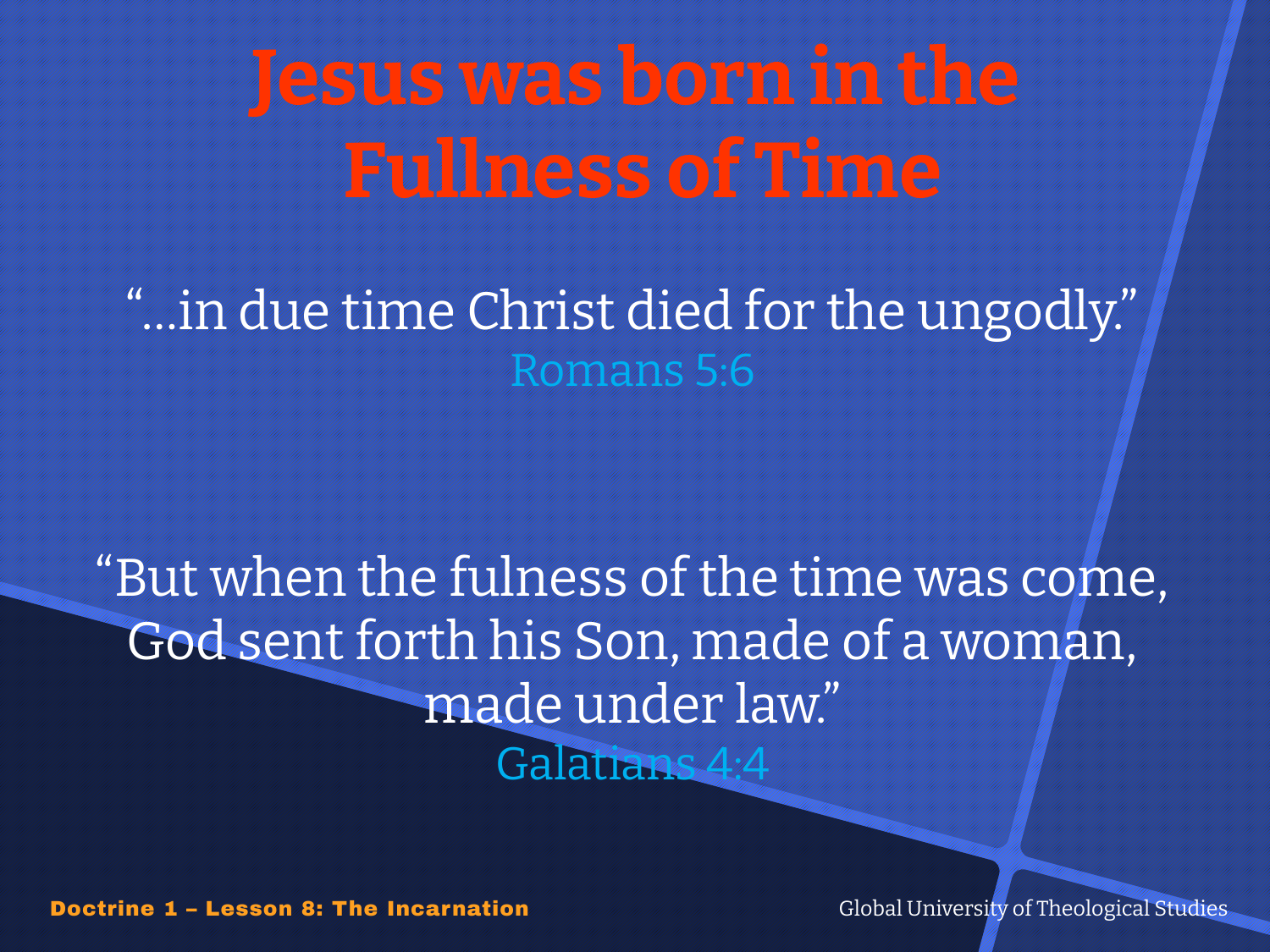

Jesus was born in the
Fullness of Time
“…in due time Christ died for the ungodly.”
Romans 5:6
“But when the fulness of the time was come, God sent forth his Son, made of a woman, made under law.”
Galatians 4:4
Doctrine 1 – Lesson 8: The Incarnation                                       Global University of Theological Studies